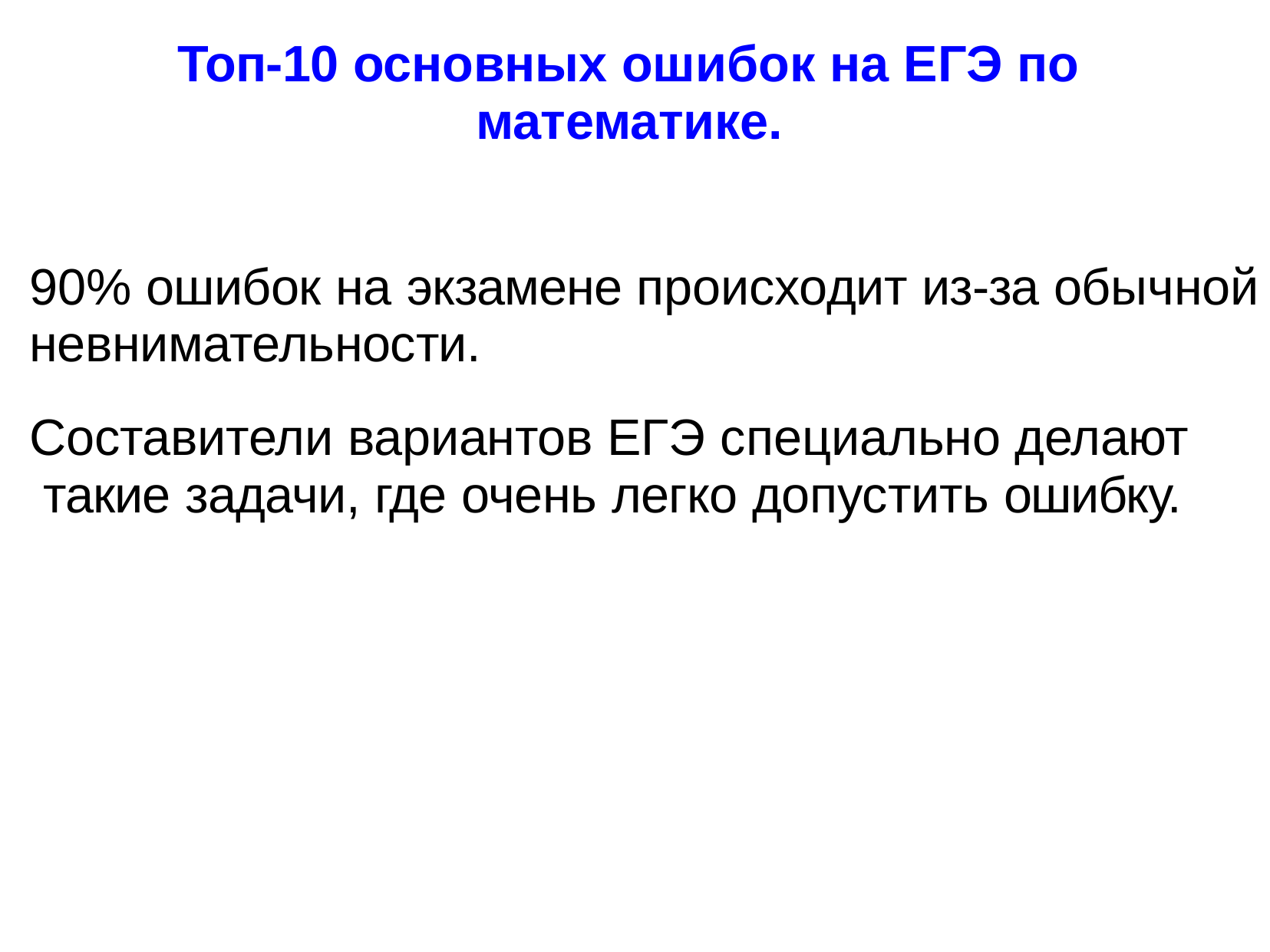

# Топ-10 основных ошибок на ЕГЭ по  математике.
90% ошибок на экзамене происходит из-за обычной
невнимательности.
Составители вариантов ЕГЭ специально делают  такие задачи, где очень легко допустить ошибку.